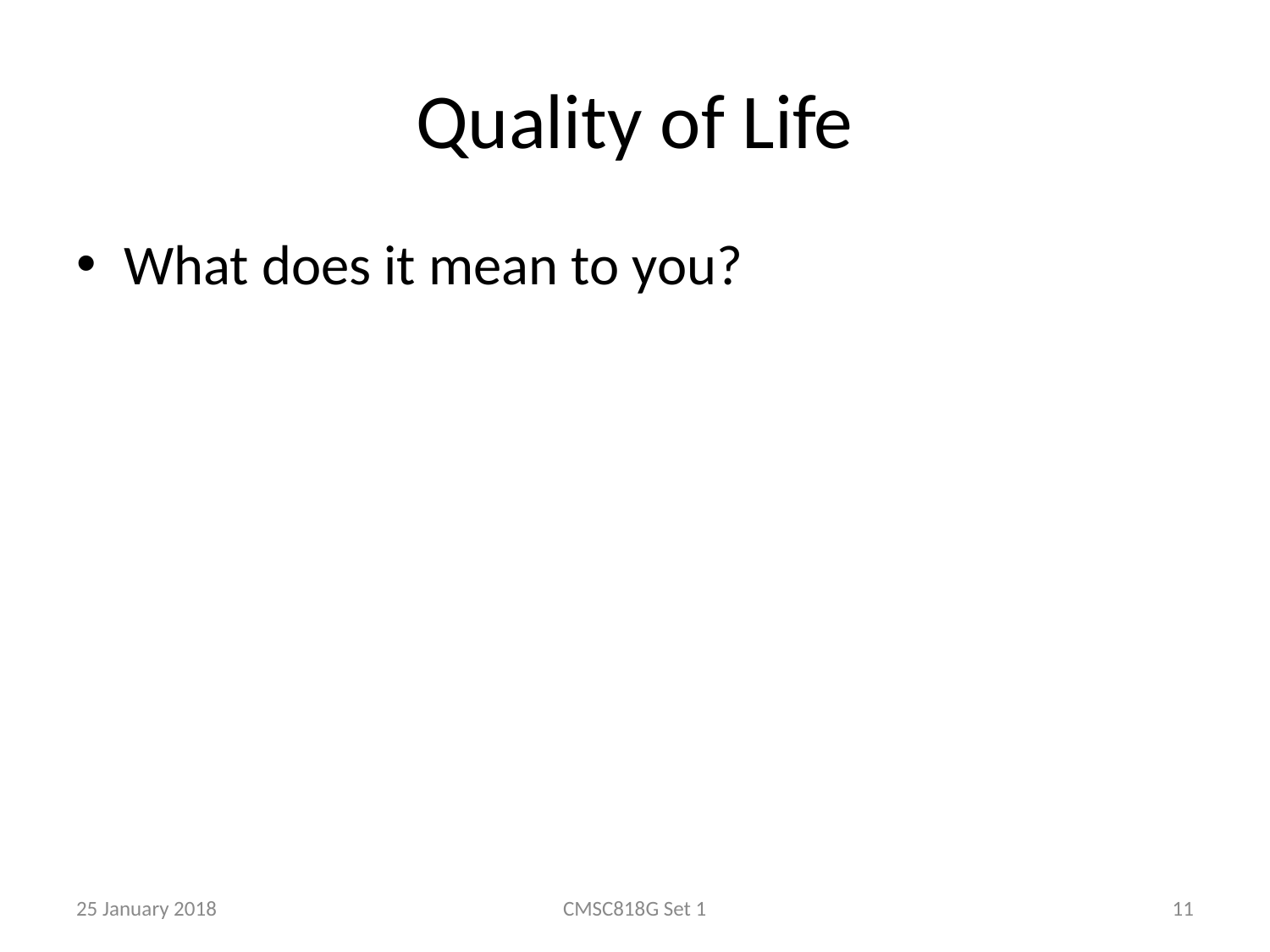

# Quality of Life
What does it mean to you?
25 January 2018
CMSC818G Set 1
11